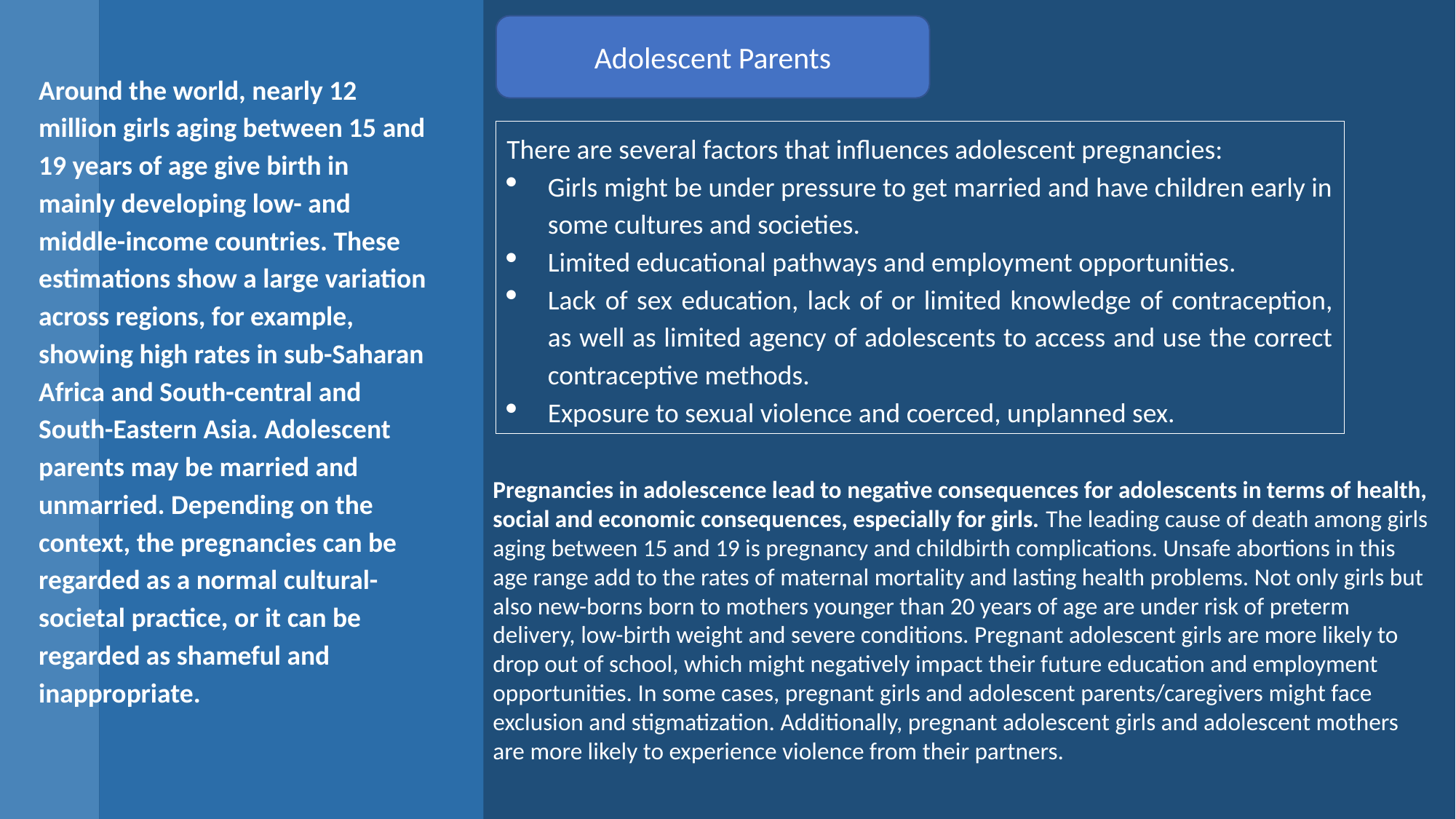

Adolescent Parents
Around the world, nearly 12 million girls aging between 15 and 19 years of age give birth in mainly developing low- and middle-income countries. These estimations show a large variation across regions, for example, showing high rates in sub-Saharan Africa and South-central and South-Eastern Asia. Adolescent parents may be married and unmarried. Depending on the context, the pregnancies can be regarded as a normal cultural-societal practice, or it can be regarded as shameful and inappropriate.
There are several factors that influences adolescent pregnancies:
Girls might be under pressure to get married and have children early in some cultures and societies.
Limited educational pathways and employment opportunities.
Lack of sex education, lack of or limited knowledge of contraception, as well as limited agency of adolescents to access and use the correct contraceptive methods.
Exposure to sexual violence and coerced, unplanned sex.
Pregnancies in adolescence lead to negative consequences for adolescents in terms of health, social and economic consequences, especially for girls. The leading cause of death among girls aging between 15 and 19 is pregnancy and childbirth complications. Unsafe abortions in this age range add to the rates of maternal mortality and lasting health problems. Not only girls but also new-borns born to mothers younger than 20 years of age are under risk of preterm delivery, low-birth weight and severe conditions. Pregnant adolescent girls are more likely to drop out of school, which might negatively impact their future education and employment opportunities. In some cases, pregnant girls and adolescent parents/caregivers might face exclusion and stigmatization. Additionally, pregnant adolescent girls and adolescent mothers are more likely to experience violence from their partners.